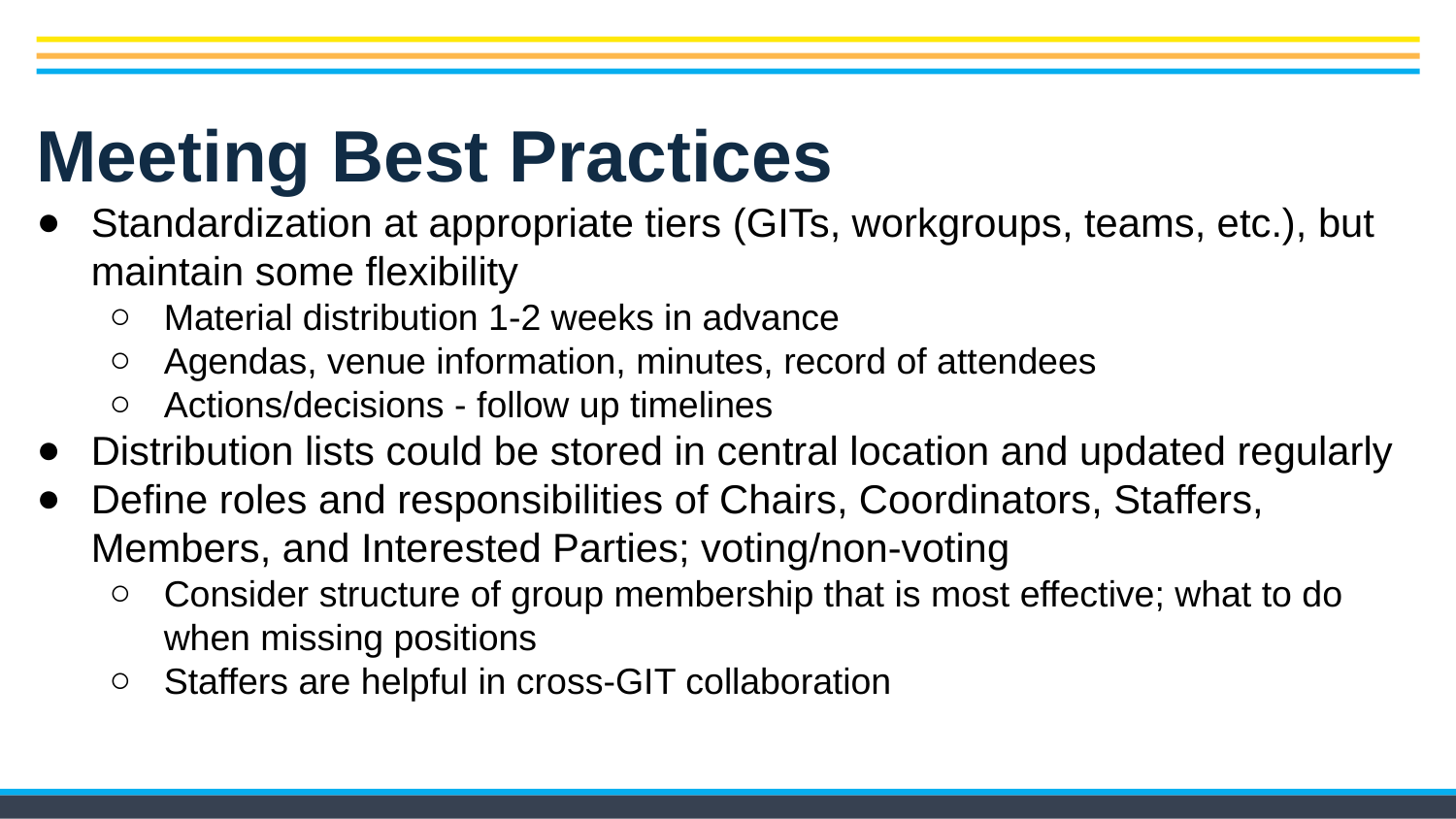

# Meeting Best Practices
Standardization at appropriate tiers (GITs, workgroups, teams, etc.), but maintain some flexibility
Material distribution 1-2 weeks in advance
Agendas, venue information, minutes, record of attendees
Actions/decisions - follow up timelines
Distribution lists could be stored in central location and updated regularly
Define roles and responsibilities of Chairs, Coordinators, Staffers, Members, and Interested Parties; voting/non-voting
Consider structure of group membership that is most effective; what to do when missing positions
Staffers are helpful in cross-GIT collaboration